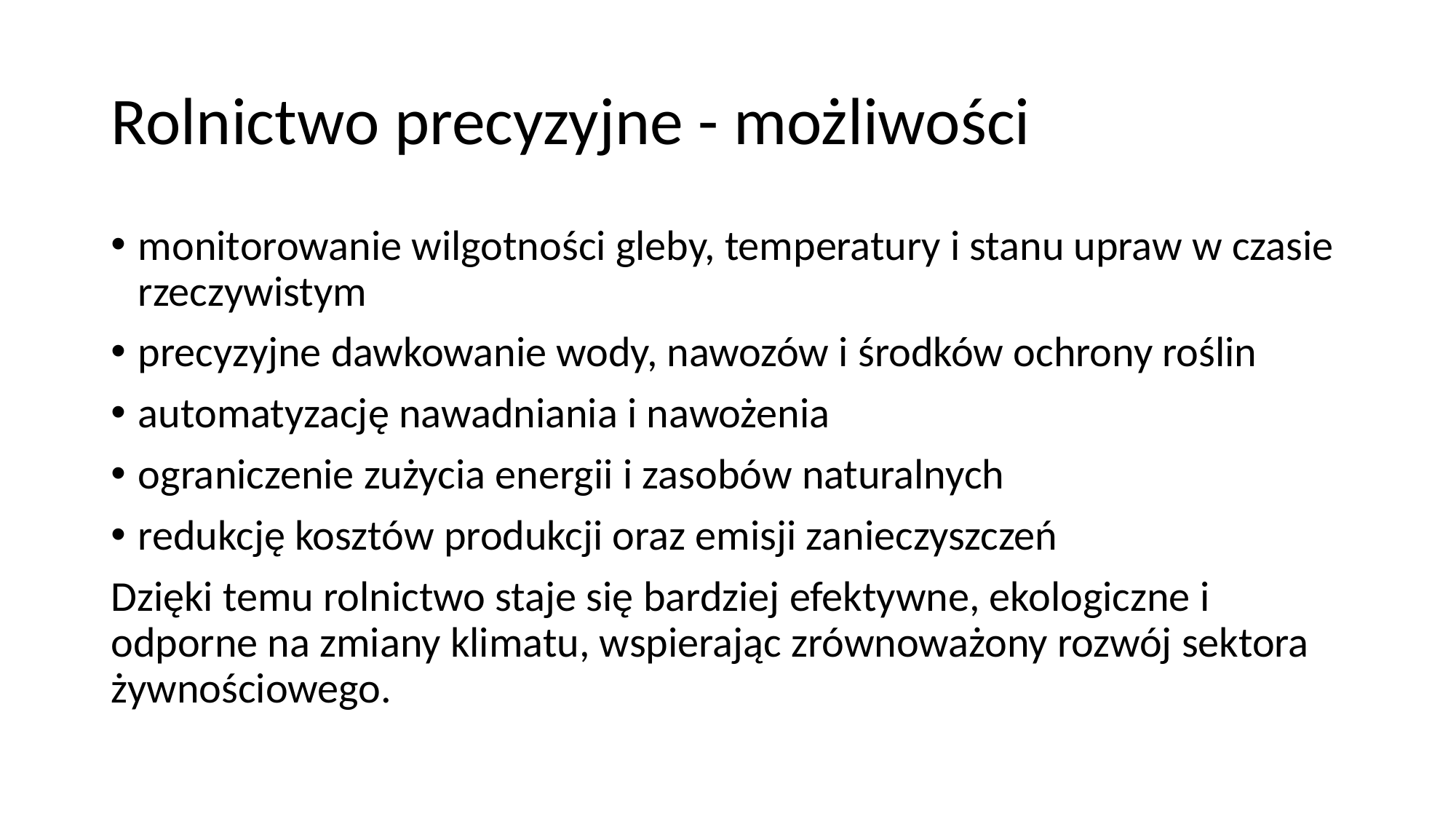

# Rolnictwo precyzyjne - możliwości
monitorowanie wilgotności gleby, temperatury i stanu upraw w czasie rzeczywistym
precyzyjne dawkowanie wody, nawozów i środków ochrony roślin
automatyzację nawadniania i nawożenia
ograniczenie zużycia energii i zasobów naturalnych
redukcję kosztów produkcji oraz emisji zanieczyszczeń
Dzięki temu rolnictwo staje się bardziej efektywne, ekologiczne i odporne na zmiany klimatu, wspierając zrównoważony rozwój sektora żywnościowego.